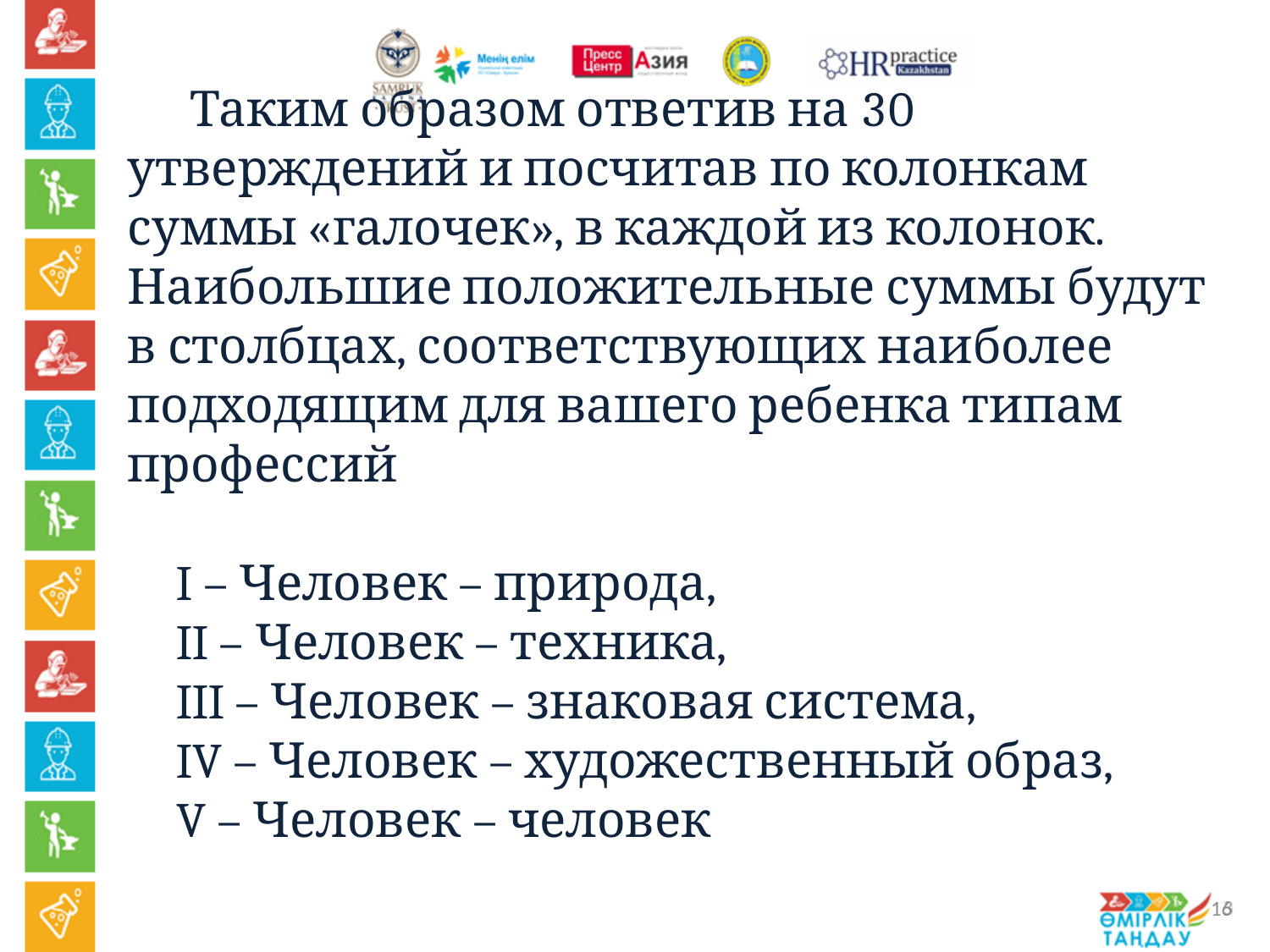

Таким образом ответив на 30 утверждений и посчитав по колонкам суммы «галочек», в каждой из колонок. Наибольшие положительные суммы будут в столбцах, соответствующих наиболее подходящим для вашего ребенка типам профессий

I – Человек – природа,
II – Человек – техника,
III – Человек – знаковая система,
IV – Человек – художественный образ,
V – Человек – человек

16